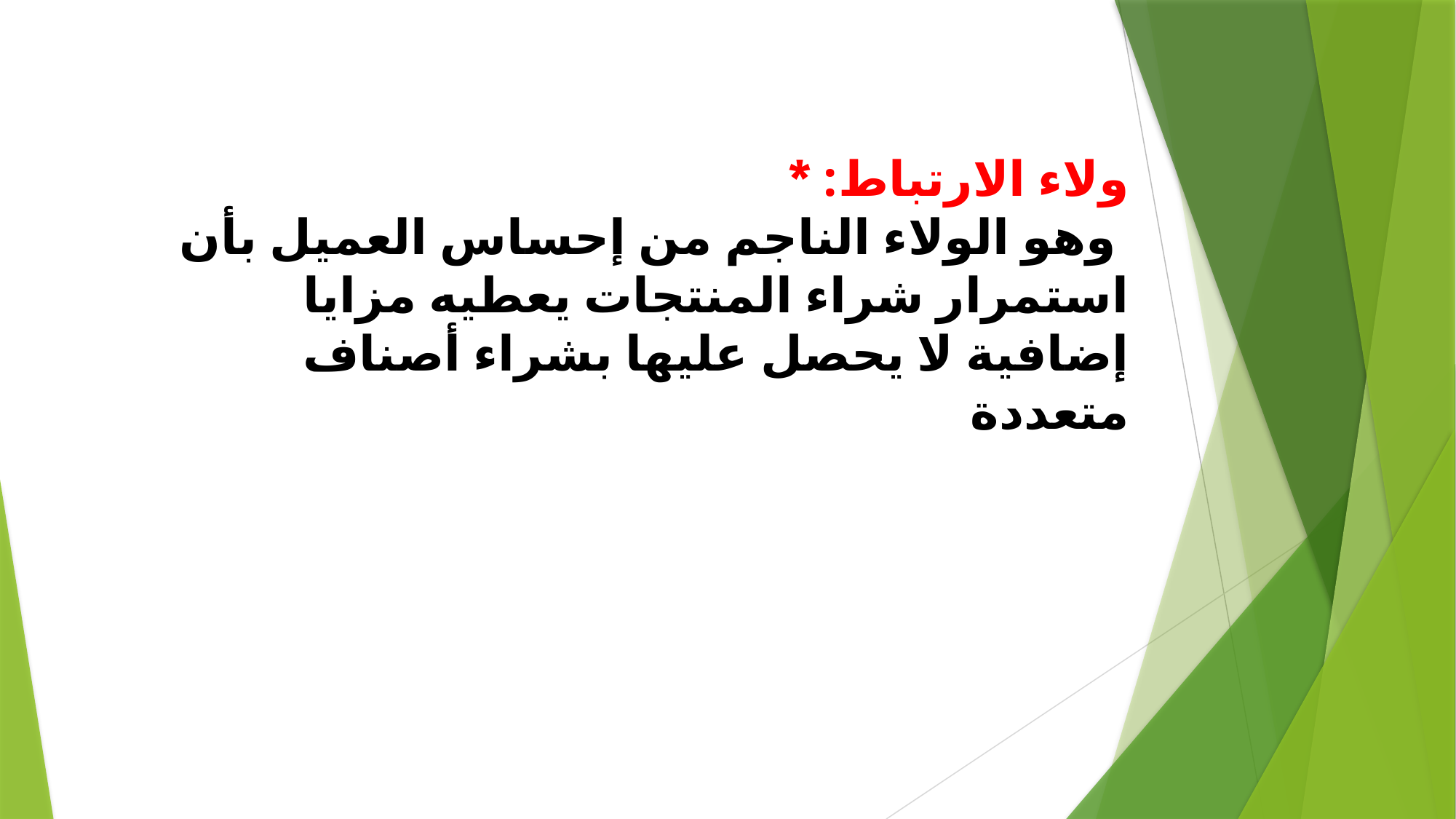

* ولاء الارتباط:
 وهو الولاء الناجم من إحساس العميل بأن استمرار شراء المنتجات يعطيه مزايا إضافية لا يحصل عليها بشراء أصناف متعددة